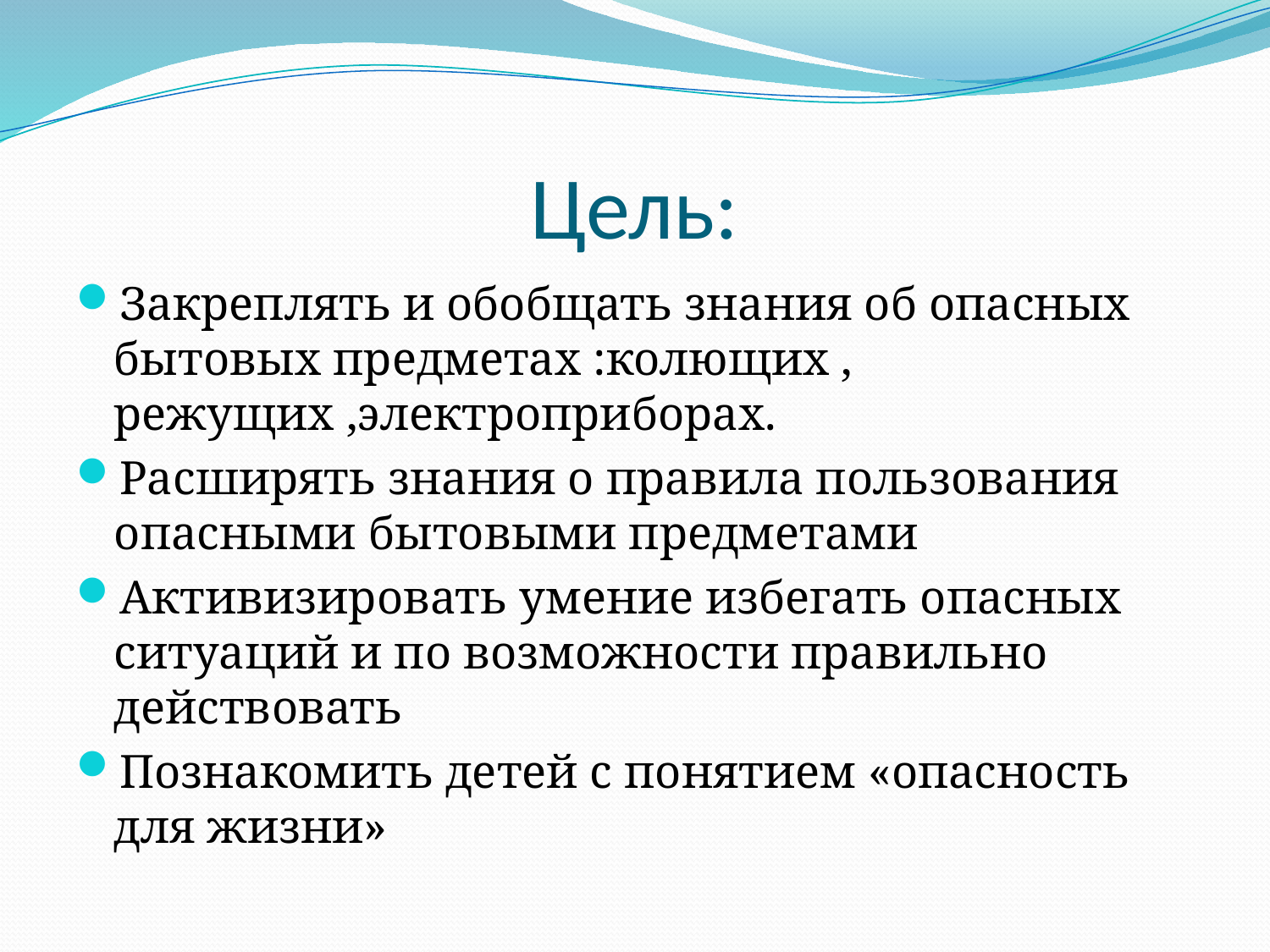

# Цель:
Закреплять и обобщать знания об опасных бытовых предметах :колющих , режущих ,электроприборах.
Расширять знания о правила пользования опасными бытовыми предметами
Активизировать умение избегать опасных ситуаций и по возможности правильно действовать
Познакомить детей с понятием «опасность для жизни»